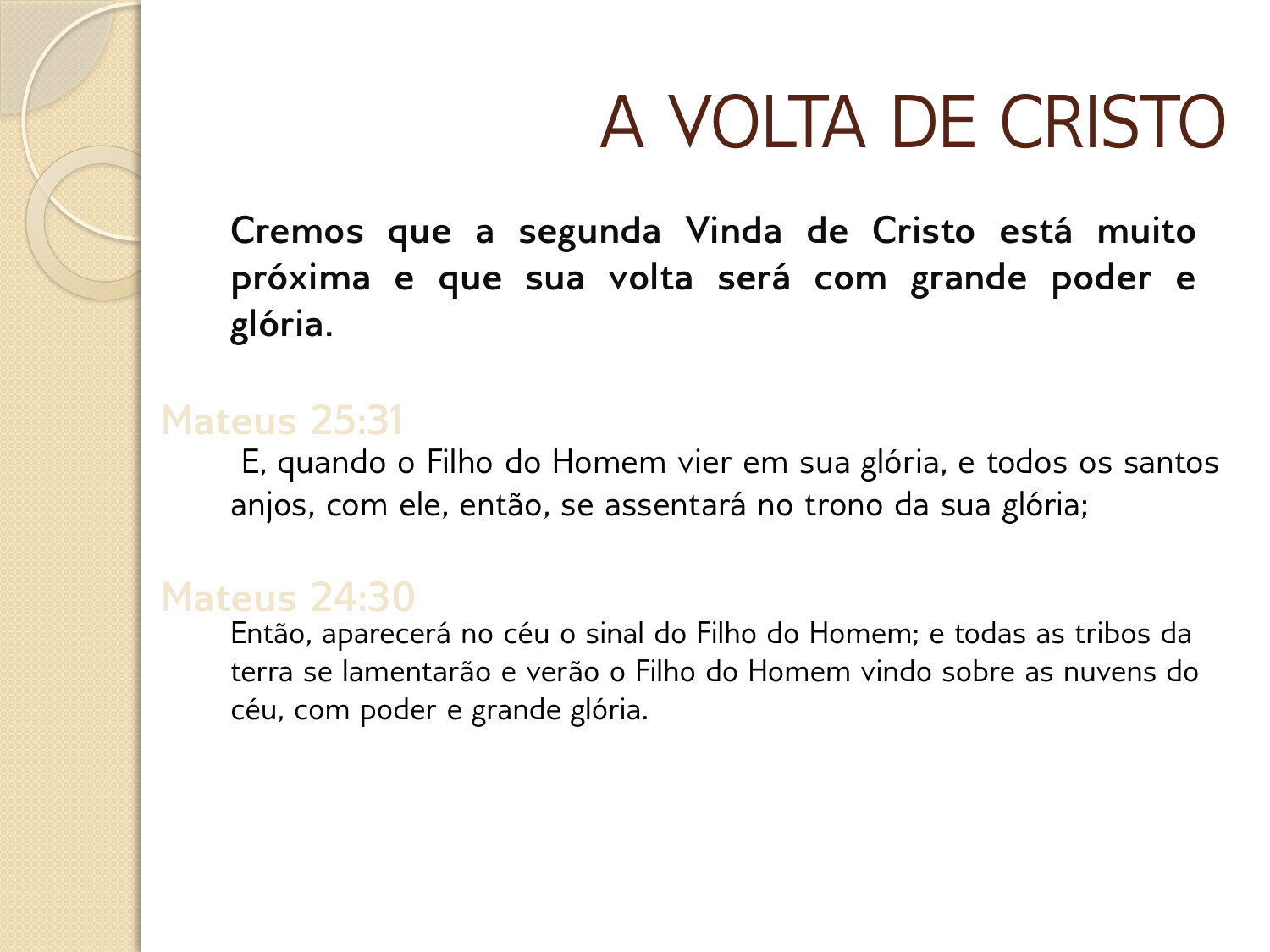

# A VOLTA DE CRISTO
Cremos que a segunda Vinda de Cristo está muito próxima e que sua volta será com grande poder e glória.
Mateus 25:31
 E, quando o Filho do Homem vier em sua glória, e todos os santos anjos, com ele, então, se assentará no trono da sua glória;

Mateus 24:30
Então, aparecerá no céu o sinal do Filho do Homem; e todas as tribos da terra se lamentarão e verão o Filho do Homem vindo sobre as nuvens do céu, com poder e grande glória.